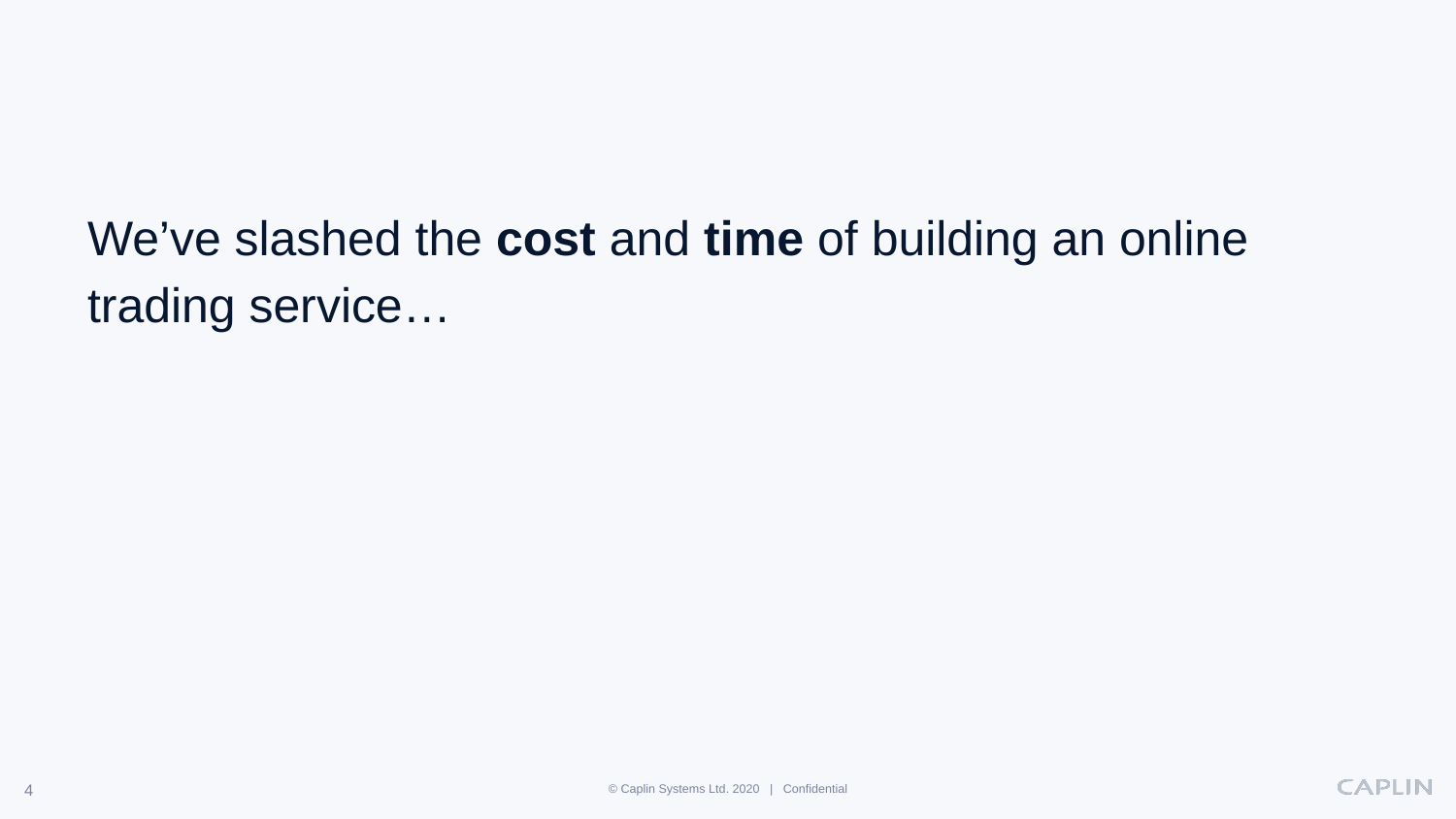

We’ve slashed the cost and time of building an online trading service…